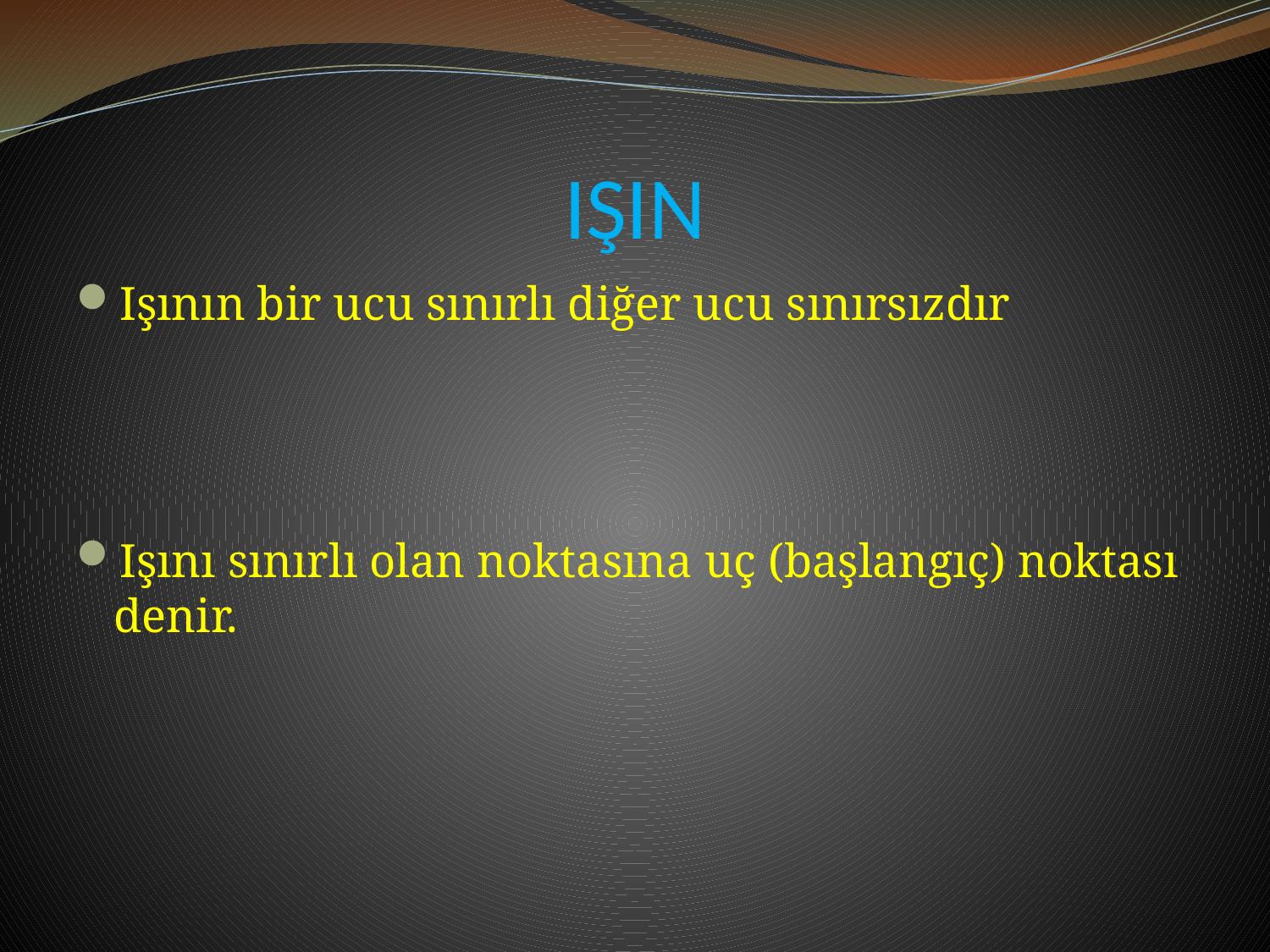

# IŞIN
Işının bir ucu sınırlı diğer ucu sınırsızdır

Işını sınırlı olan noktasına uç (başlangıç) noktası denir.